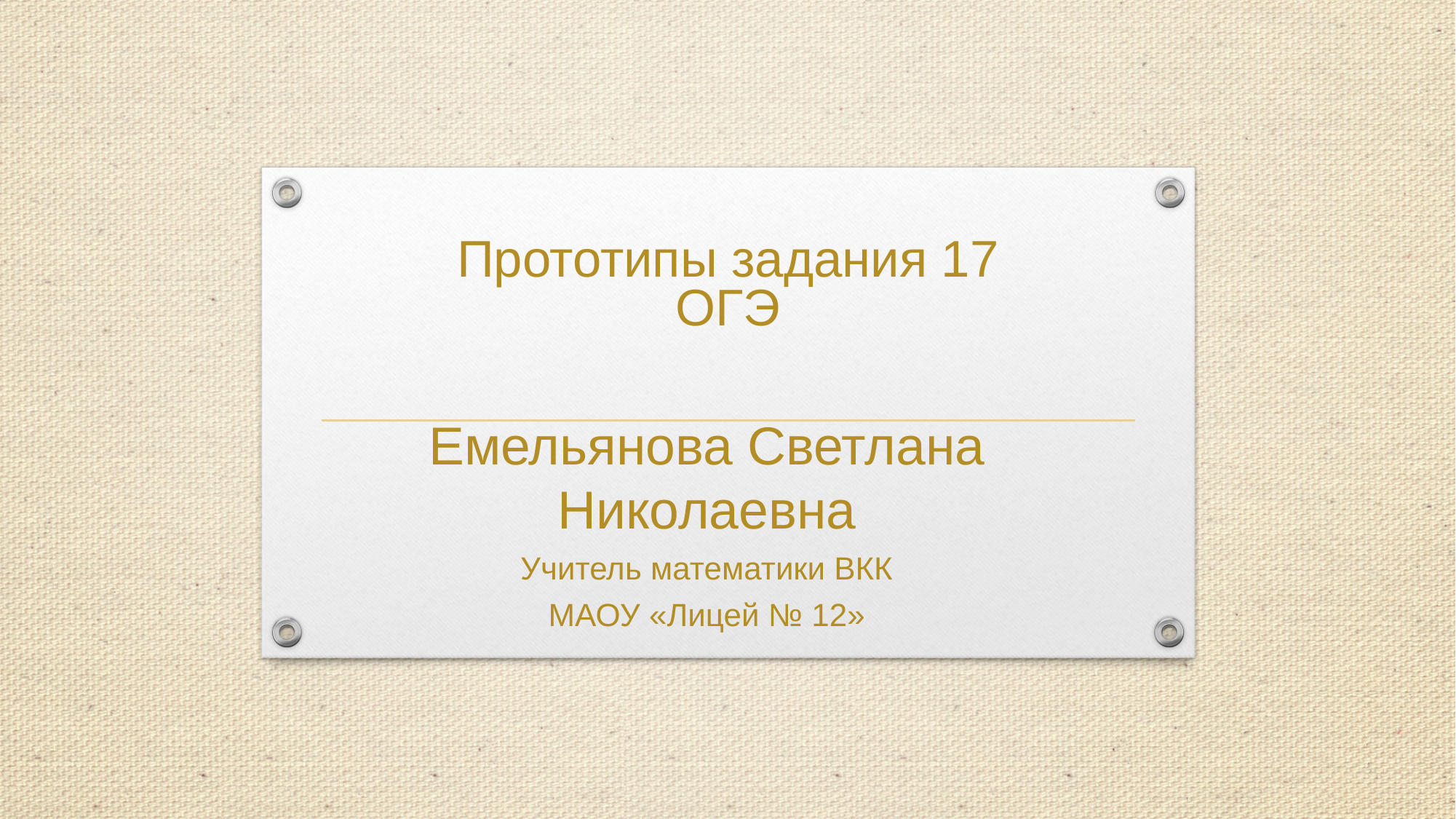

# Прототипы задания 17 ОГЭ

Емельянова Светлана Николаевна
Учитель математики ВКК
МАОУ «Лицей № 12»